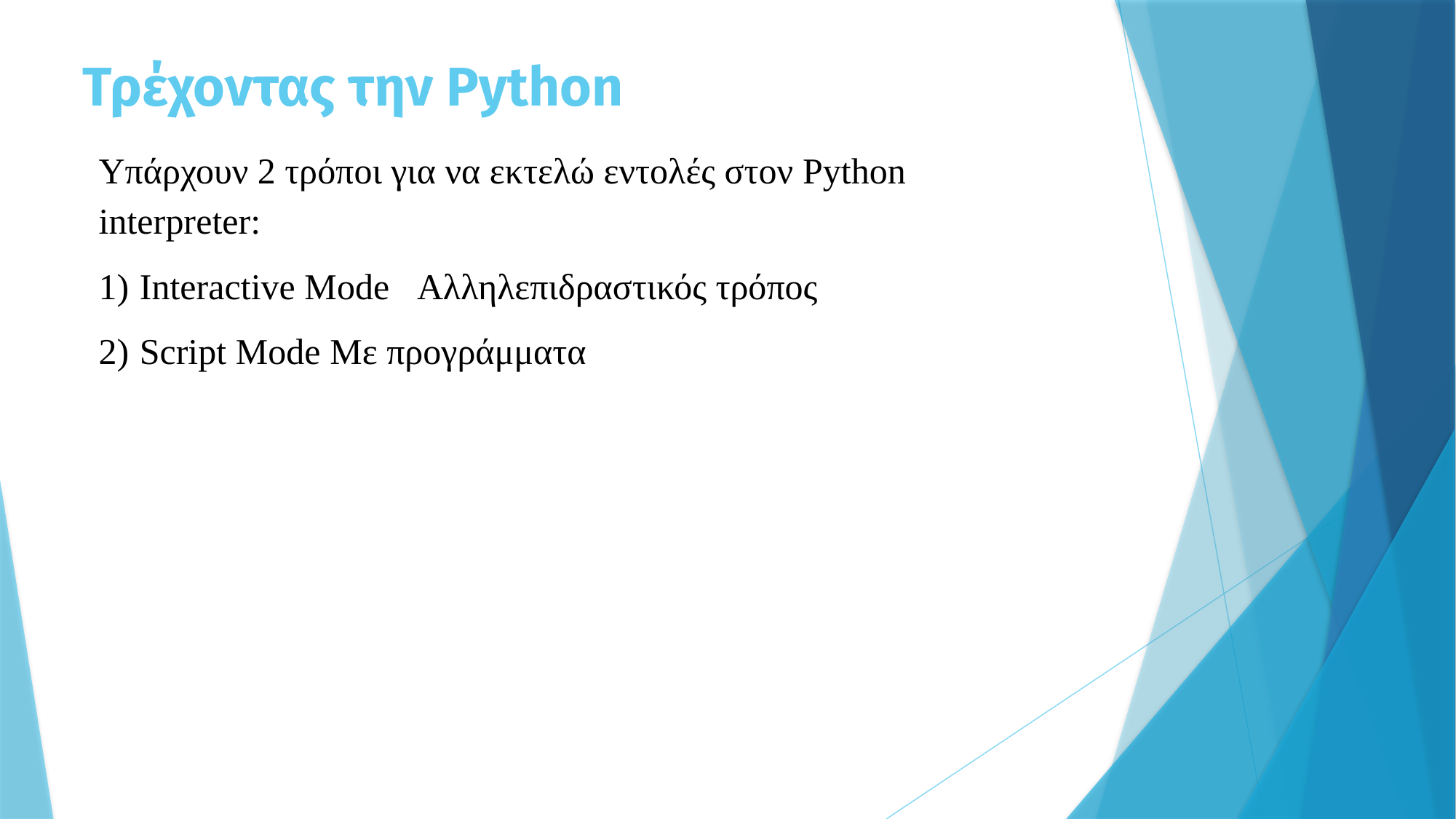

# Τρέχοντας την Python
Υπάρχουν 2 τρόποι για να εκτελώ εντολές στον Python interpreter:
Interactive Mode   Αλληλεπιδραστικός τρόπος
Script Mode Με προγράμματα